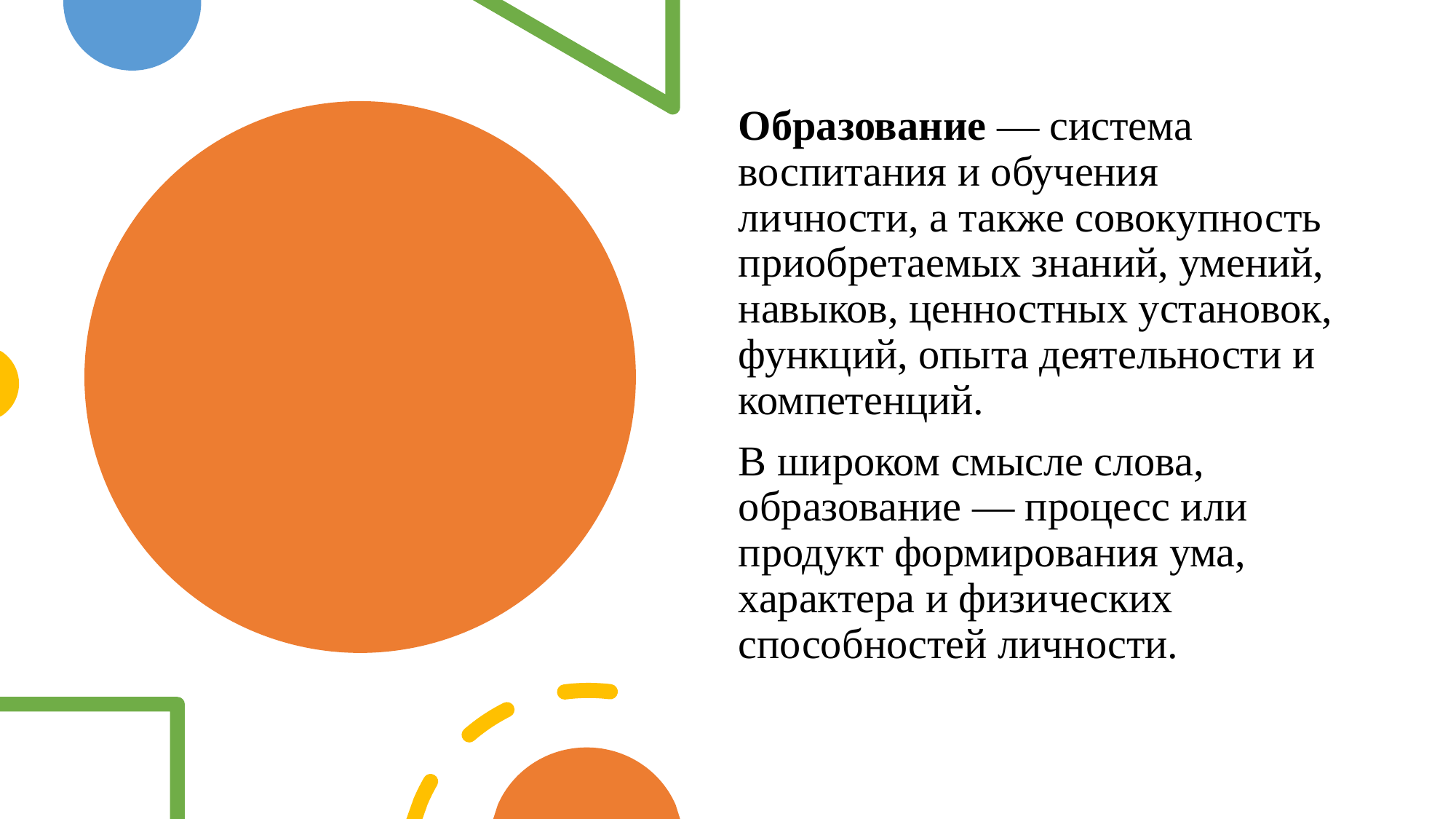

Образование — система воспитания и обучения личности, а также совокупность приобретаемых знаний, умений, навыков, ценностных установок, функций, опыта деятельности и компетенций.
В широком смысле слова, образование — процесс или продукт формирования ума, характера и физических способностей личности.